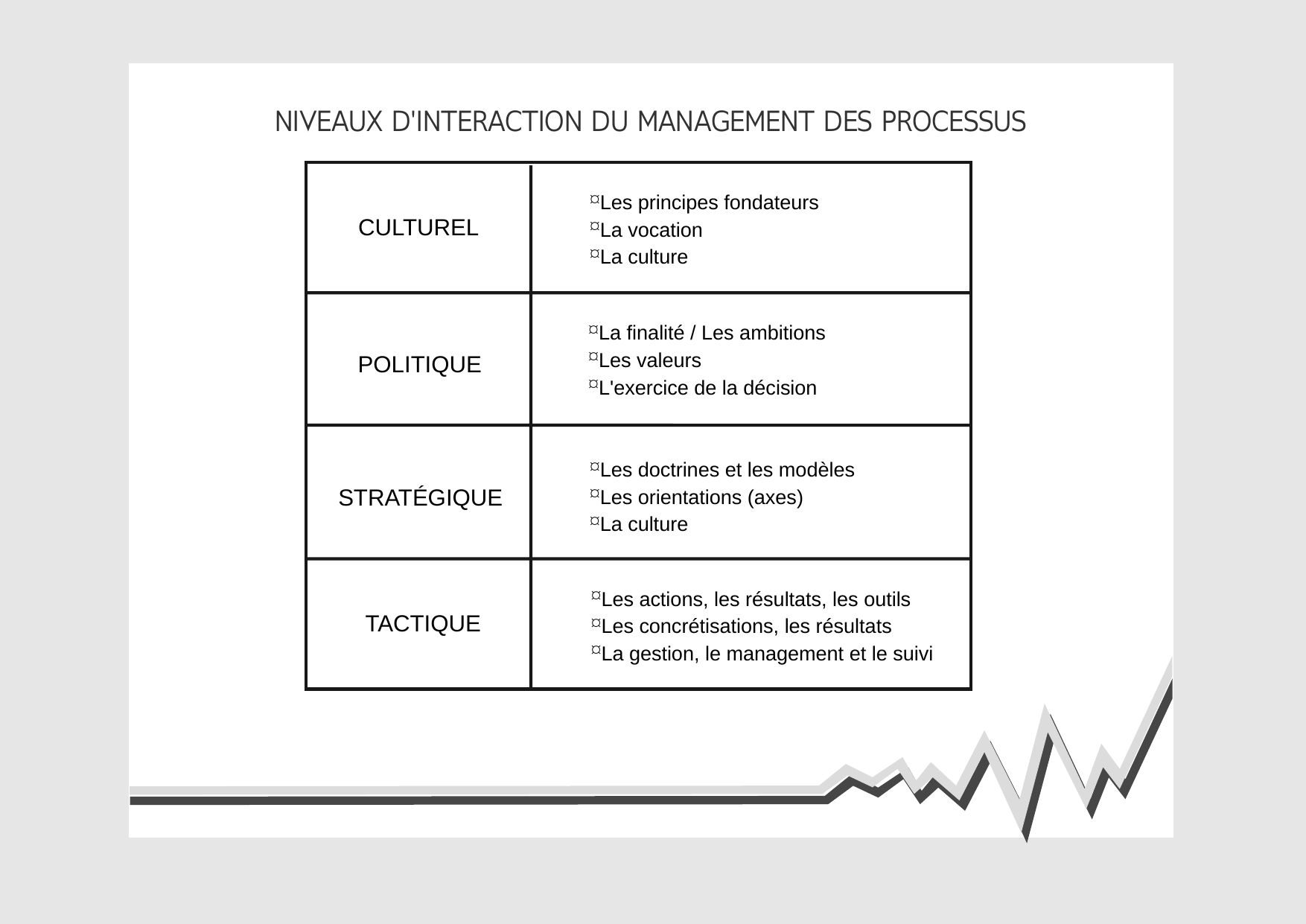

NIVEAUX D'INTERACTION DU MANAGEMENT DES PROCESSUS

Les principes fondateurs
La vocation
La culture
CULTUREL

La finalité / Les ambitions
Les valeurs
L'exercice de la décision
POLITIQUE

Les doctrines et les modèles
Les orientations (axes)
La culture
STRATÉGIQUE

Les actions, les résultats, les outils
Les concrétisations, les résultats
La gestion, le management et le suivi
TACTIQUE